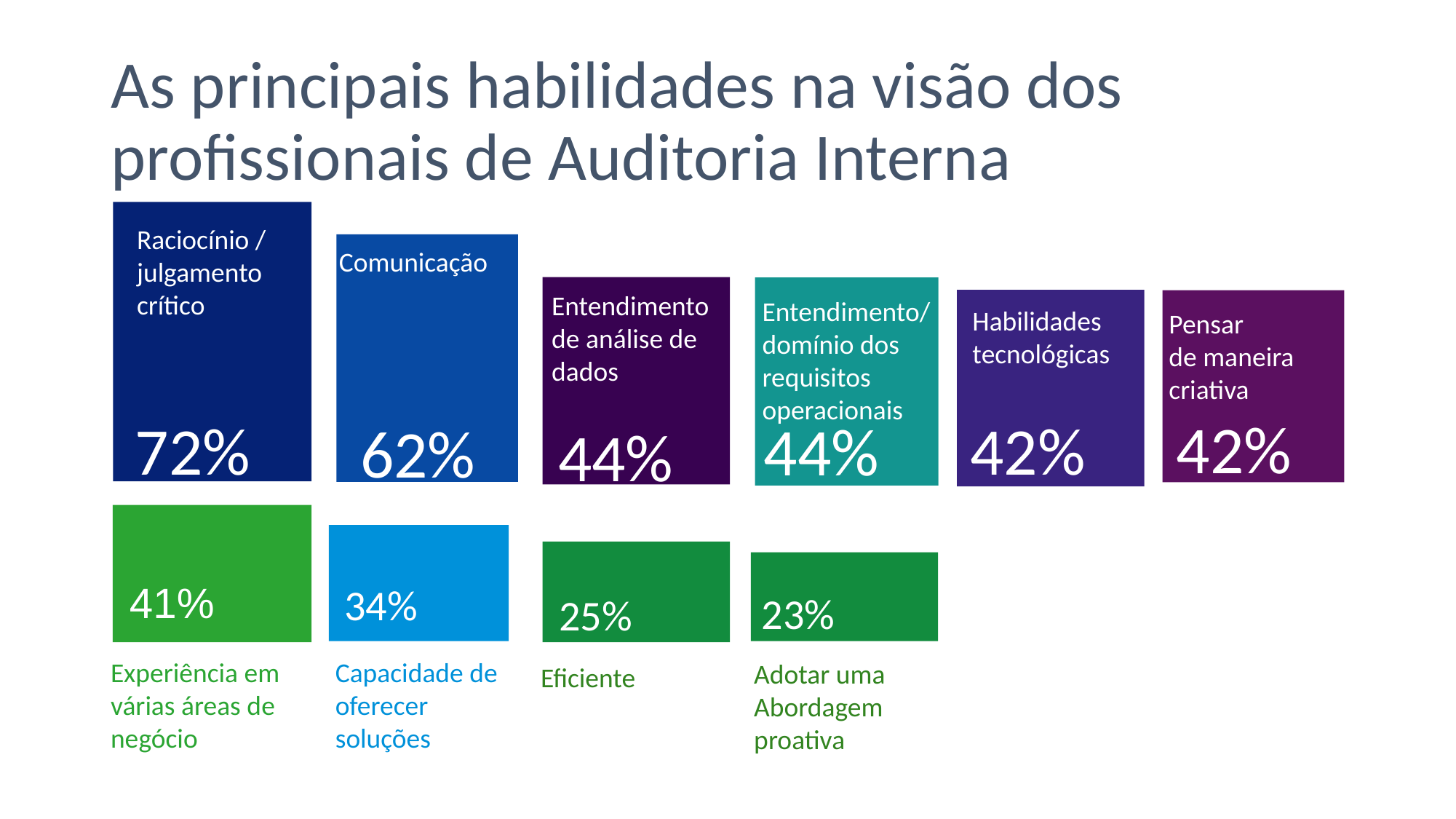

# As principais habilidades na visão dos profissionais de Auditoria Interna

Raciocínio /
julgamento crítico

Comunicação

Entendimento de análise de dados
Entendimento/
domínio dos requisitos operacionais

Habilidades tecnológicas
42%
72%
42%
44%
62%

25%
Experiência em várias áreas de negócio
Capacidade de oferecer soluções
Eficiente
Pensar
de maneira criativa

41%

34%
23%
Adotar uma
Abordagem proativa
44%
44%